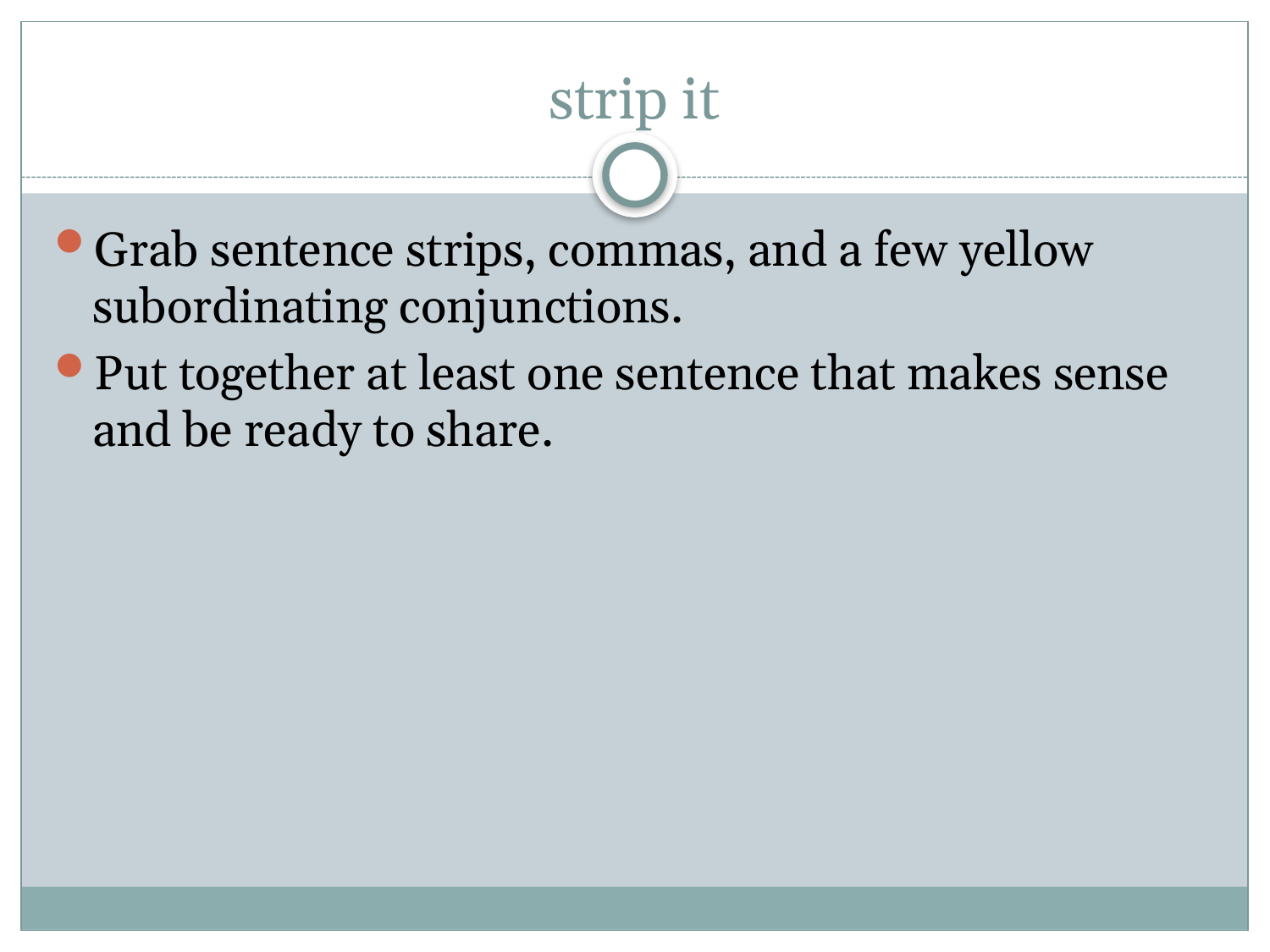

# strip it
Grab sentence strips, commas, and a few yellow subordinating conjunctions.
Put together at least one sentence that makes sense and be ready to share.